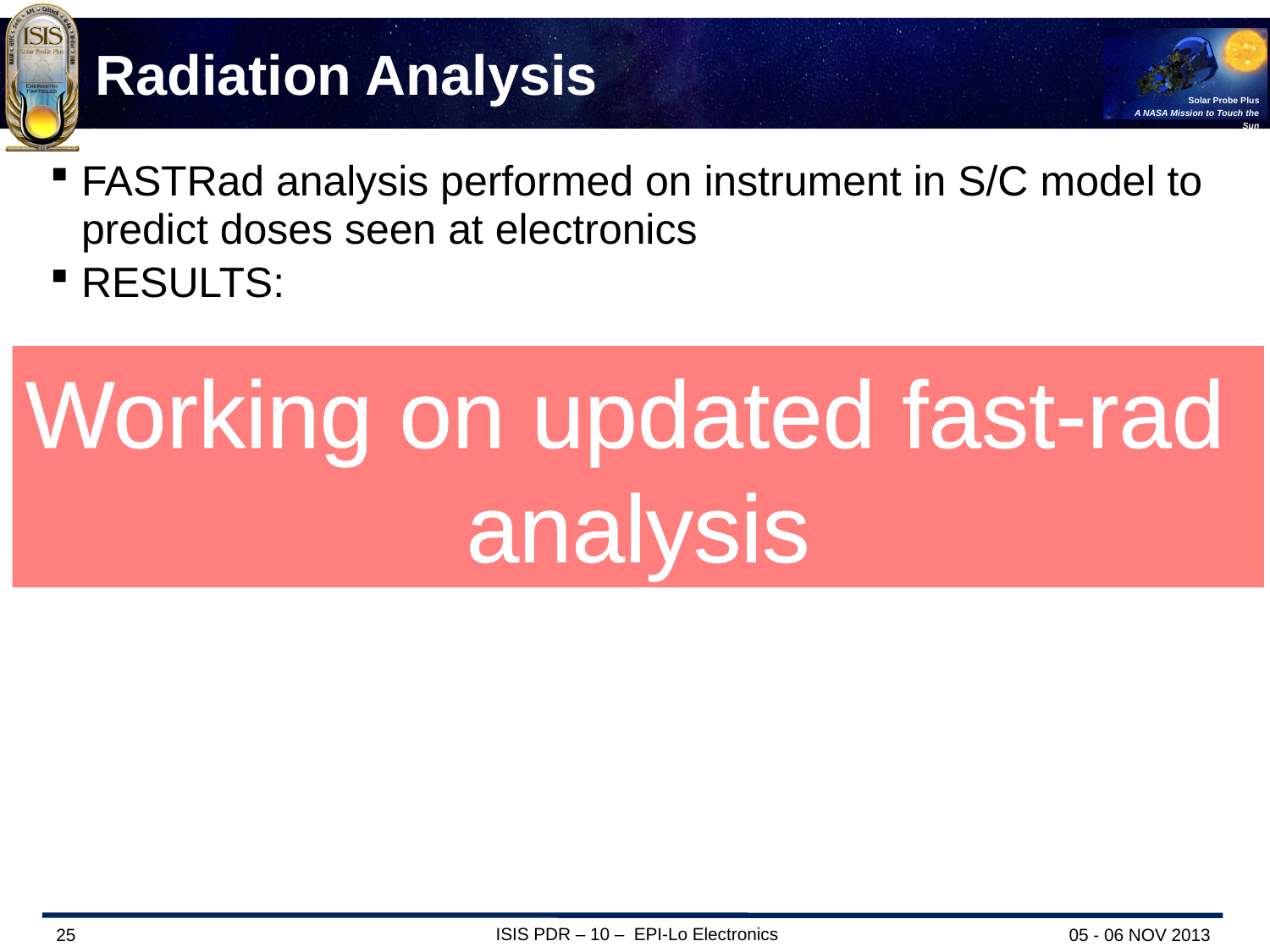

# Radiation Analysis
FASTRad analysis performed on instrument in S/C model to predict doses seen at electronics
RESULTS:
Working on updated fast-rad
analysis